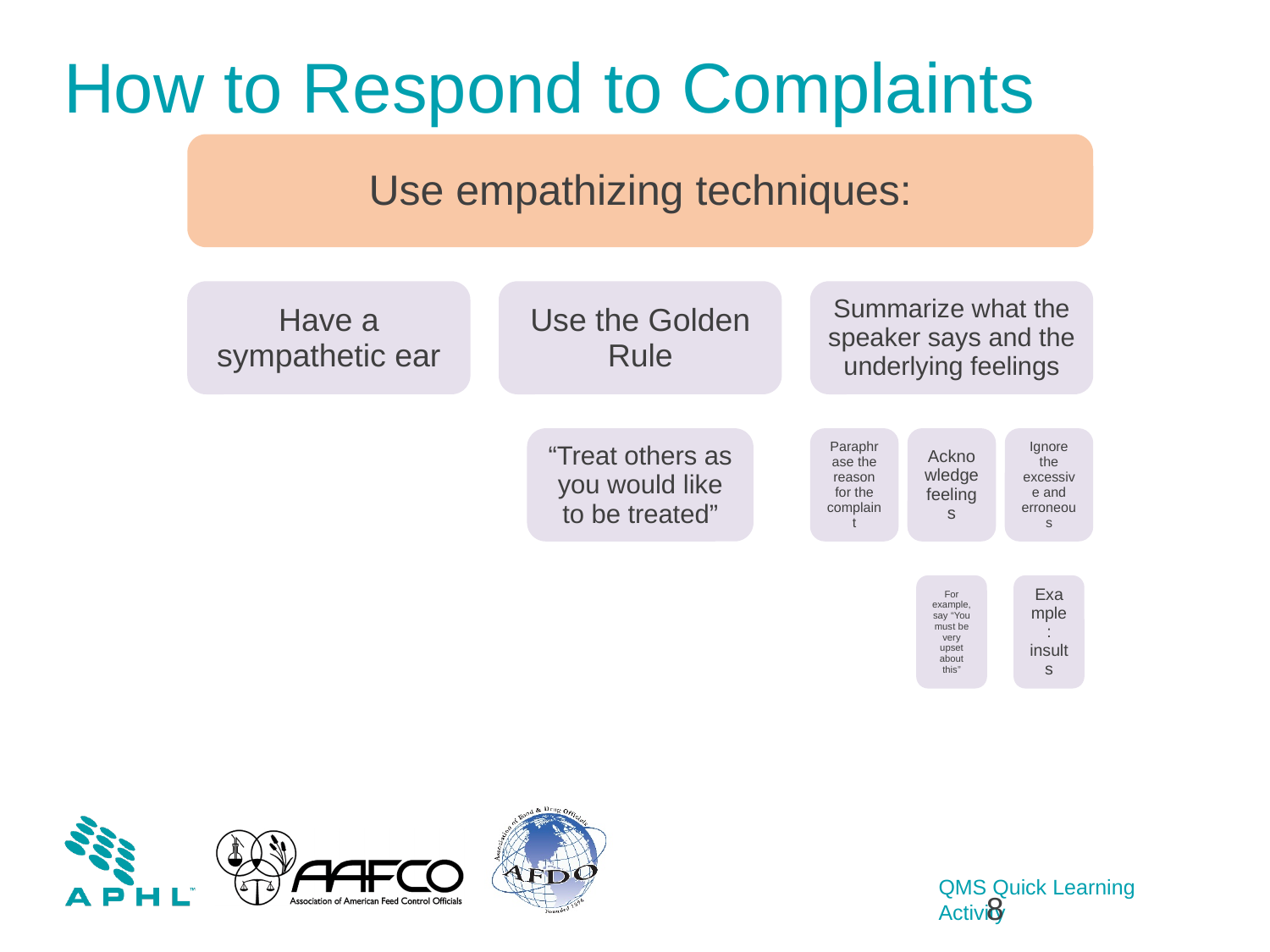

# How to Respond to Complaints
Use empathizing techniques:
Have a sympathetic ear
Use the Golden Rule
“Treat others as you would like to be treated”
Summarize what the speaker says and the underlying feelings
Paraphrase the reason for the complaint
Acknowledge feelings
Ignore the excessive and erroneous
Example: insults
For example, say “You must be very upset about this”
8